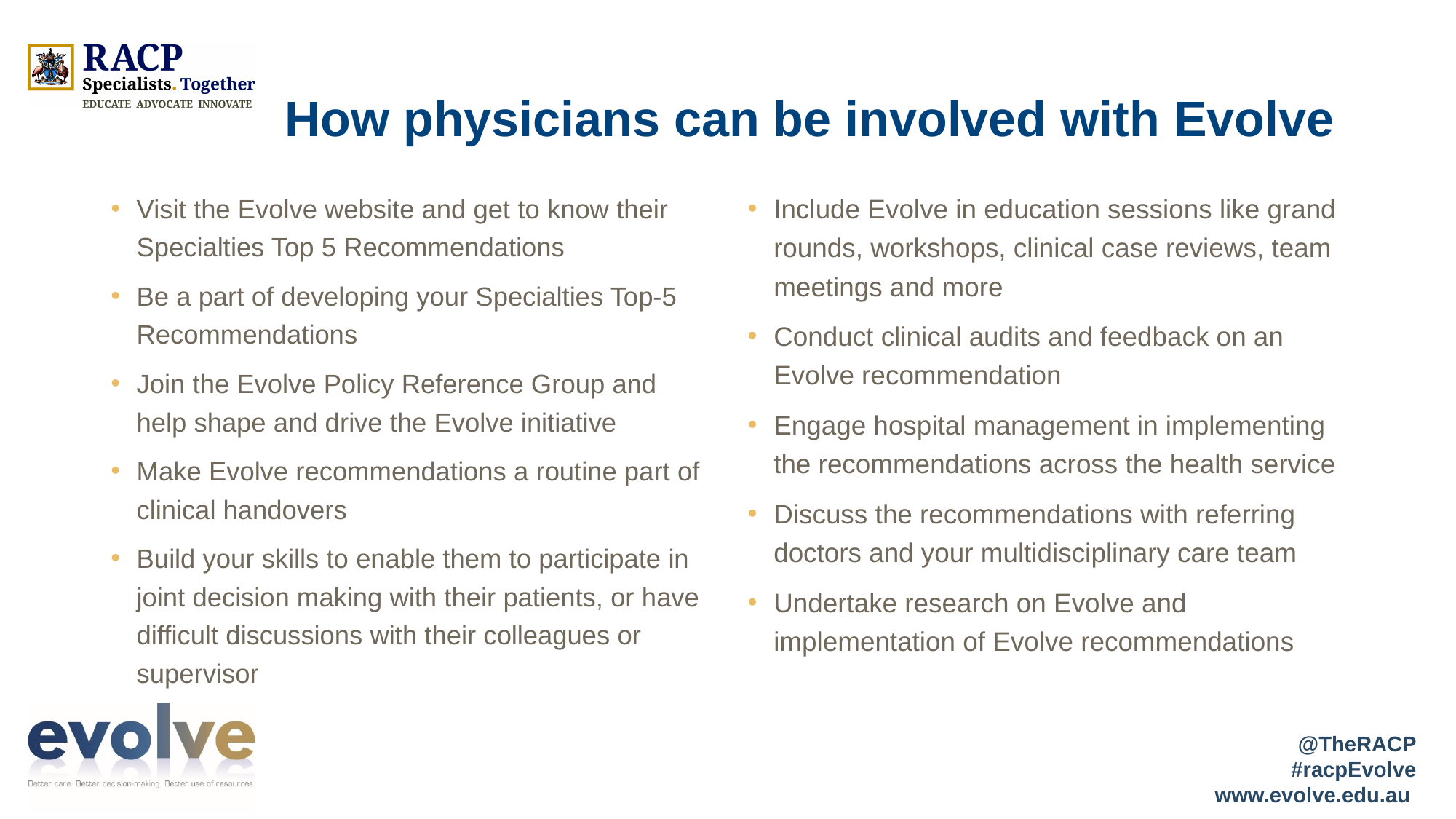

# How physicians can be involved with Evolve
Visit the Evolve website and get to know their Specialties Top 5 Recommendations
Be a part of developing your Specialties Top-5 Recommendations
Join the Evolve Policy Reference Group and help shape and drive the Evolve initiative
Make Evolve recommendations a routine part of clinical handovers
Build your skills to enable them to participate in joint decision making with their patients, or have difficult discussions with their colleagues or supervisor
Include Evolve in education sessions like grand rounds, workshops, clinical case reviews, team meetings and more
Conduct clinical audits and feedback on an Evolve recommendation
Engage hospital management in implementing the recommendations across the health service
Discuss the recommendations with referring doctors and your multidisciplinary care team
Undertake research on Evolve and implementation of Evolve recommendations